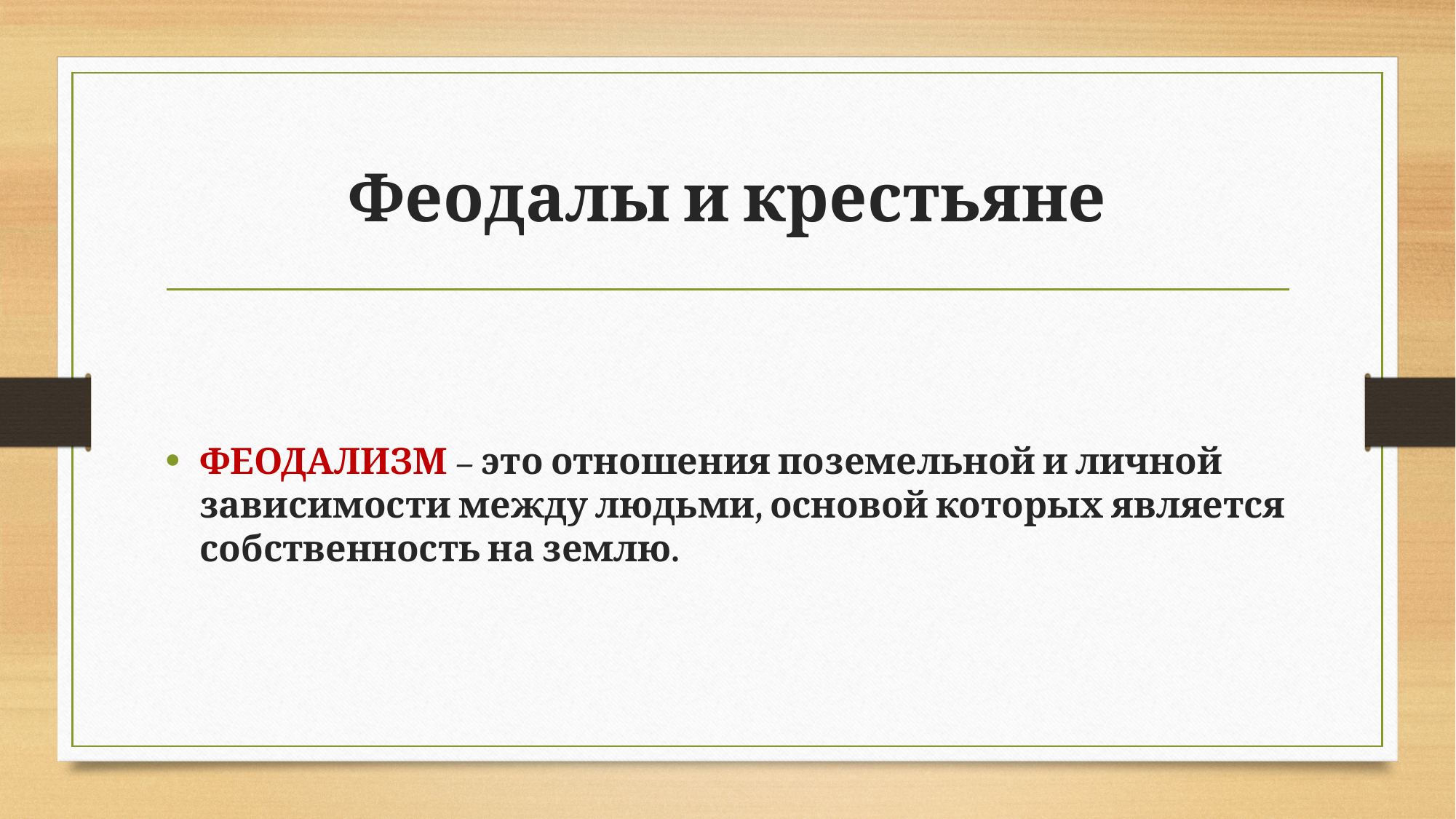

# Феодалы и крестьяне
ФЕОДАЛИЗМ – это отношения поземельной и личной зависимости между людьми, основой которых является собственность на землю.